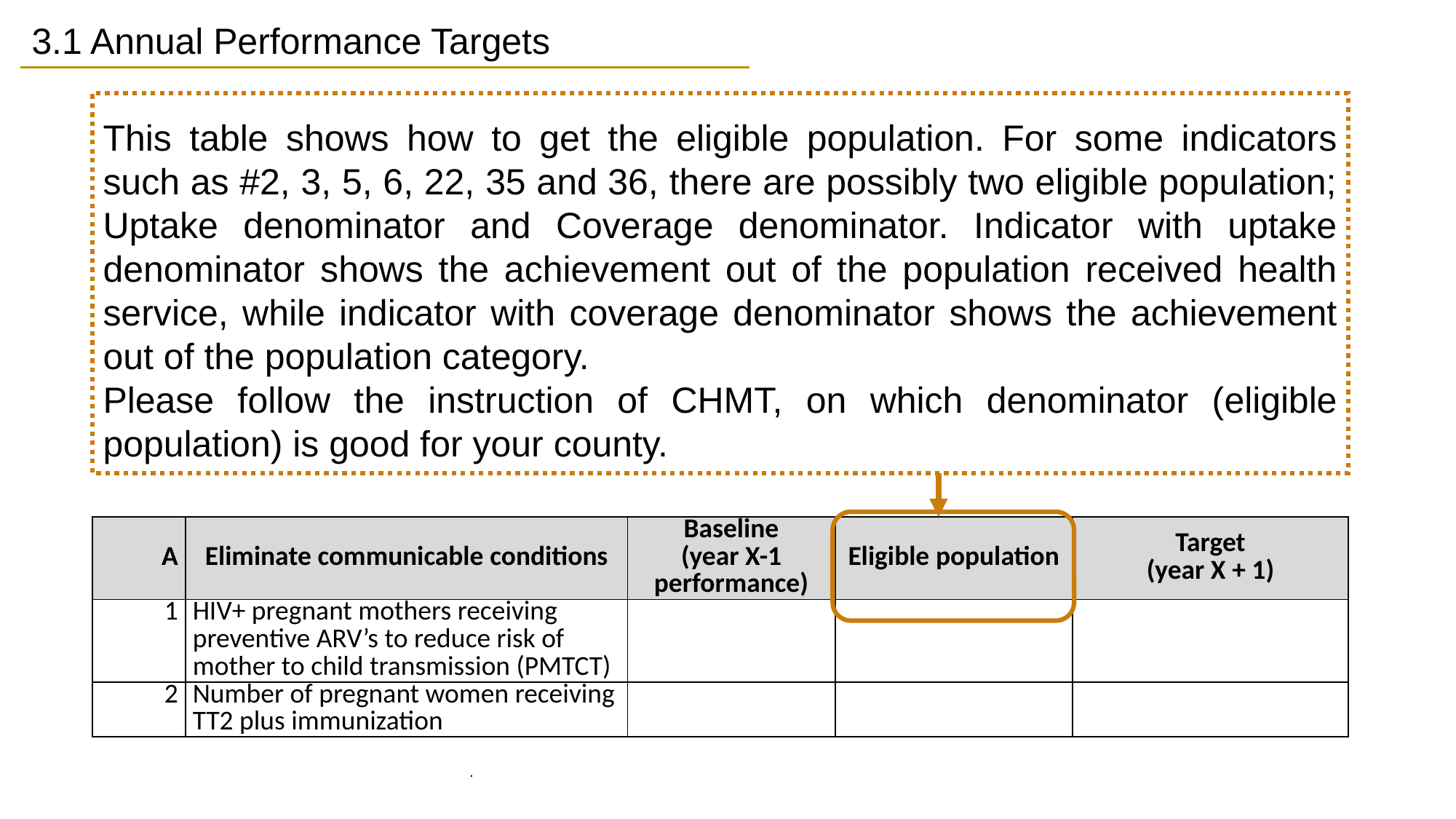

| 3.1 Annual Performance Targets |
| --- |

This table shows how to get the eligible population. For some indicators such as #2, 3, 5, 6, 22, 35 and 36, there are possibly two eligible population; Uptake denominator and Coverage denominator. Indicator with uptake denominator shows the achievement out of the population received health service, while indicator with coverage denominator shows the achievement out of the population category.
Please follow the instruction of CHMT, on which denominator (eligible population) is good for your county.

| A | Eliminate communicable conditions | Baseline (year X-1 performance) | Eligible population | Target (year X + 1) |
| --- | --- | --- | --- | --- |
| 1 | HIV+ pregnant mothers receiving preventive ARV’s to reduce risk of mother to child transmission (PMTCT) |  |  |  |
| 2 | Number of pregnant women receiving TT2 plus immunization |  |  |  |
.